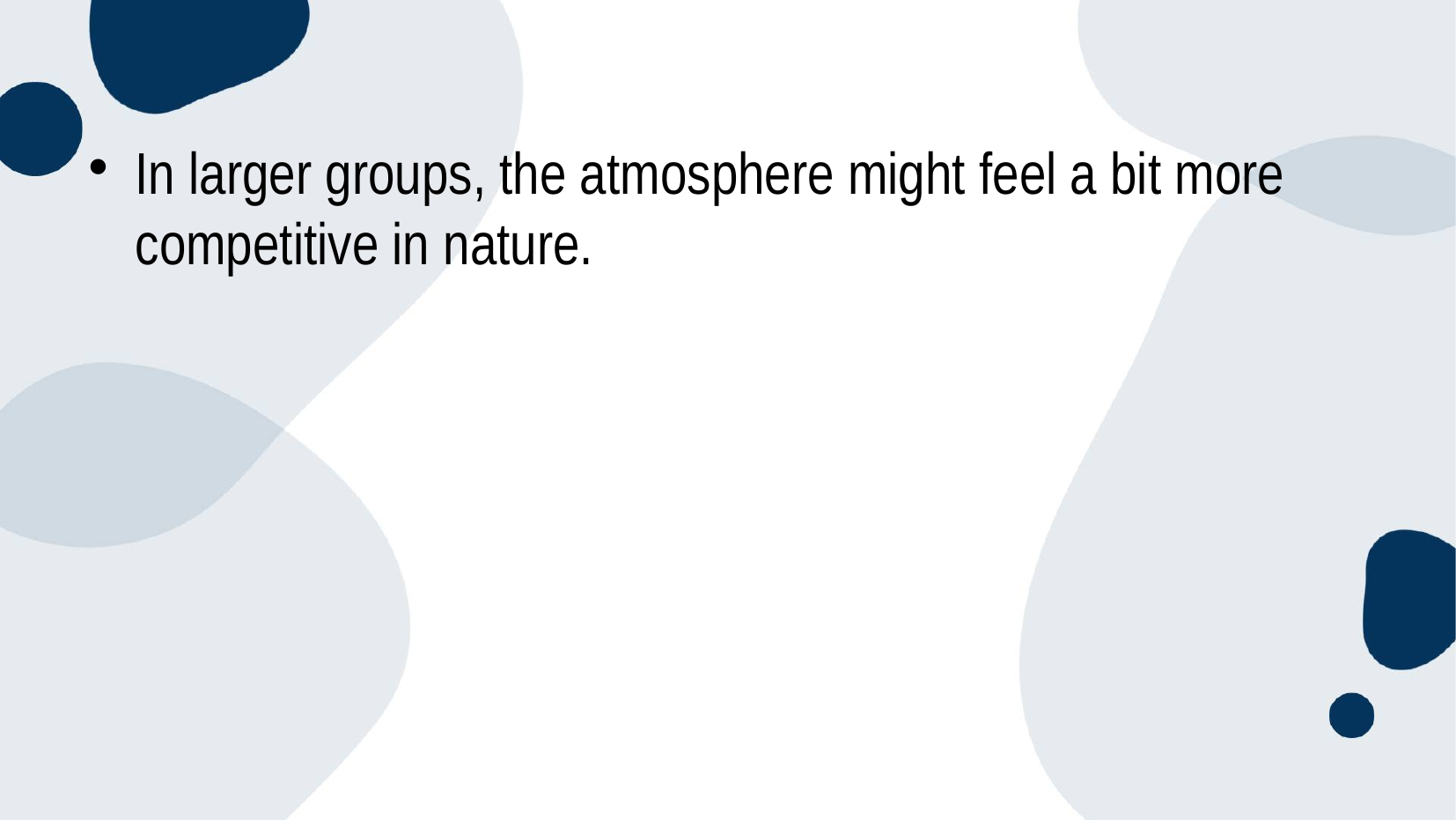

#
In larger groups, the atmosphere might feel a bit more competitive in nature.